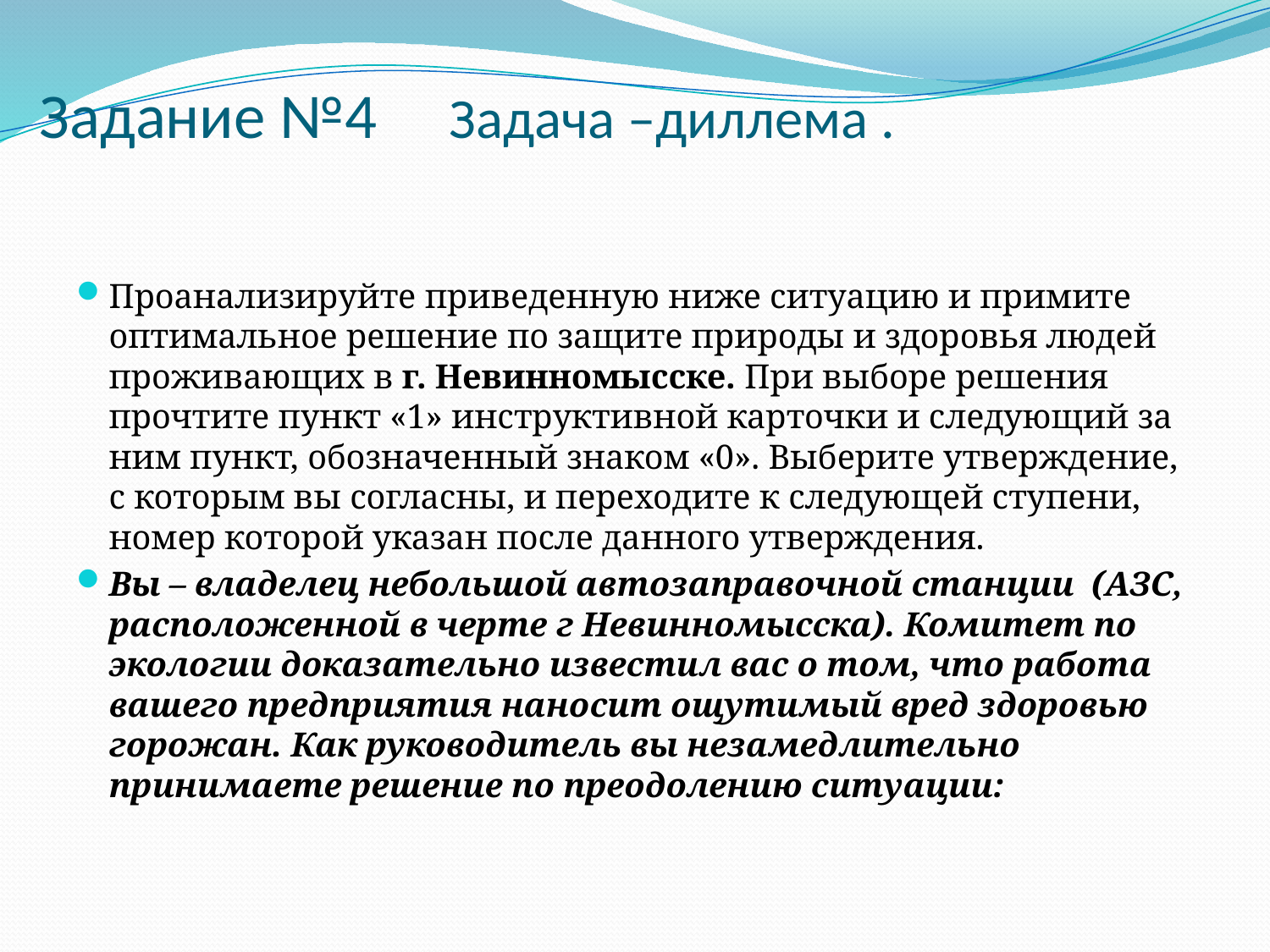

# Задание №4     Задача –диллема .
Проанализируйте приведенную ниже ситуацию и примите оптимальное решение по защите природы и здоровья людей проживающих в г. Невинномысске. При выборе решения прочтите пункт «1» инструктивной карточки и следующий за ним пункт, обозначенный знаком «0». Выберите утверждение, с которым вы согласны, и переходите к следующей ступени, номер которой указан после данного утверждения.
Вы – владелец небольшой автозаправочной станции  (АЗС, расположенной в черте г Невинномысска). Комитет по экологии доказательно известил вас о том, что работа вашего предприятия наносит ощутимый вред здоровью горожан. Как руководитель вы незамедлительно принимаете решение по преодолению ситуации: